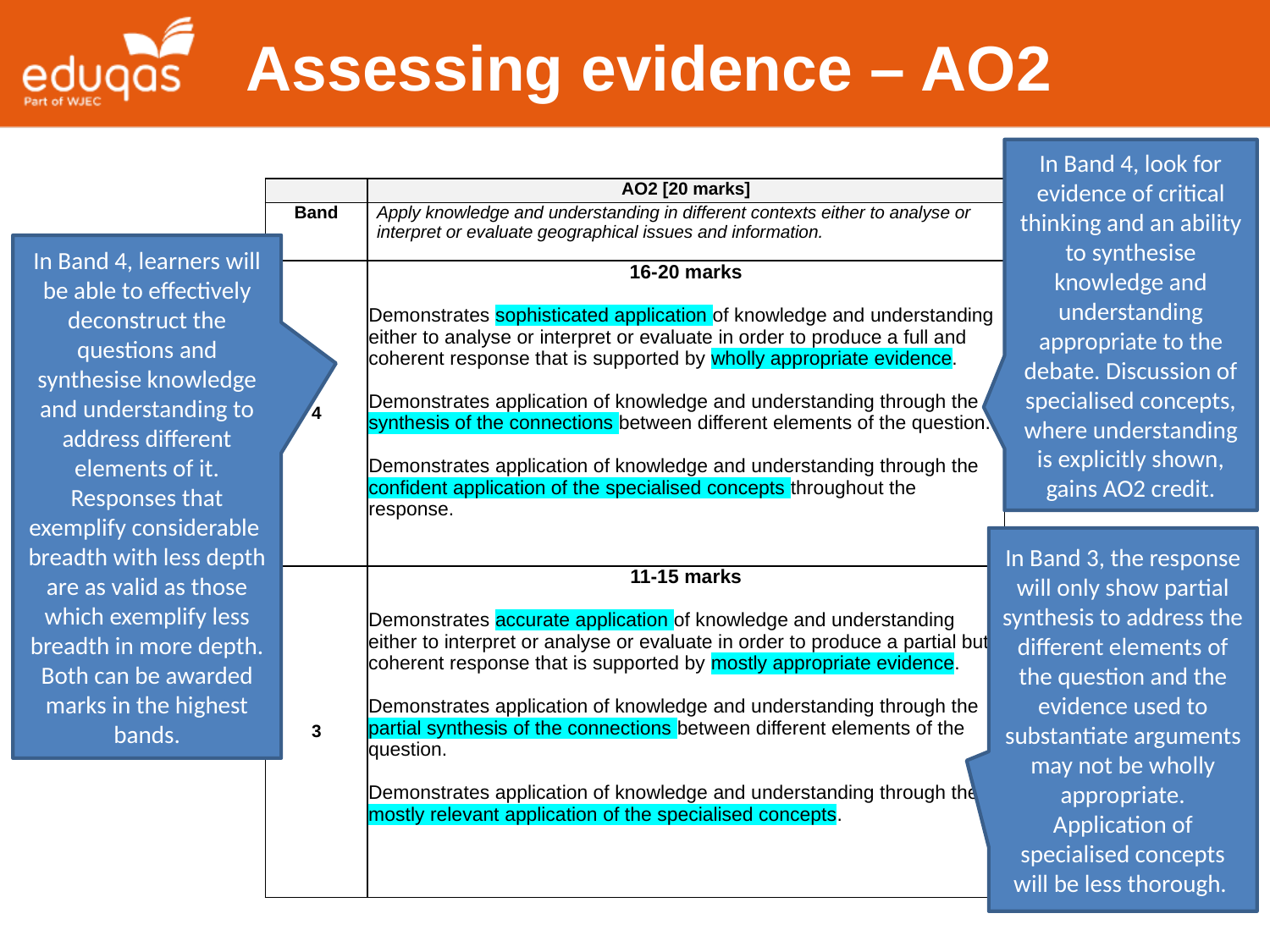

Assessing evidence – AO2
In Band 4, look for evidence of critical thinking and an ability to synthesise knowledge and understanding appropriate to the debate. Discussion of specialised concepts, where understanding is explicitly shown, gains AO2 credit.

|  | AO2 [20 marks] |
| --- | --- |
| Band | Apply knowledge and understanding in different contexts either to analyse or interpret or evaluate geographical issues and information. |
| 4 | 16-20 marks Demonstrates sophisticated application of knowledge and understanding either to analyse or interpret or evaluate in order to produce a full and coherent response that is supported by wholly appropriate evidence.   Demonstrates application of knowledge and understanding through the synthesis of the connections between different elements of the question.   Demonstrates application of knowledge and understanding through the confident application of the specialised concepts throughout the response. |
| 3 | 11-15 marks   Demonstrates accurate application of knowledge and understanding either to interpret or analyse or evaluate in order to produce a partial but coherent response that is supported by mostly appropriate evidence.   Demonstrates application of knowledge and understanding through the partial synthesis of the connections between different elements of the question.   Demonstrates application of knowledge and understanding through the mostly relevant application of the specialised concepts. |
In Band 4, learners will be able to effectively deconstruct the questions and synthesise knowledge and understanding to address different elements of it. Responses that exemplify considerable  breadth with less depth are as valid as those which exemplify less breadth in more depth. Both can be awarded marks in the highest bands.
In Band 3, the response will only show partial synthesis to address the different elements of the question and the evidence used to substantiate arguments may not be wholly appropriate. Application of specialised concepts will be less thorough.